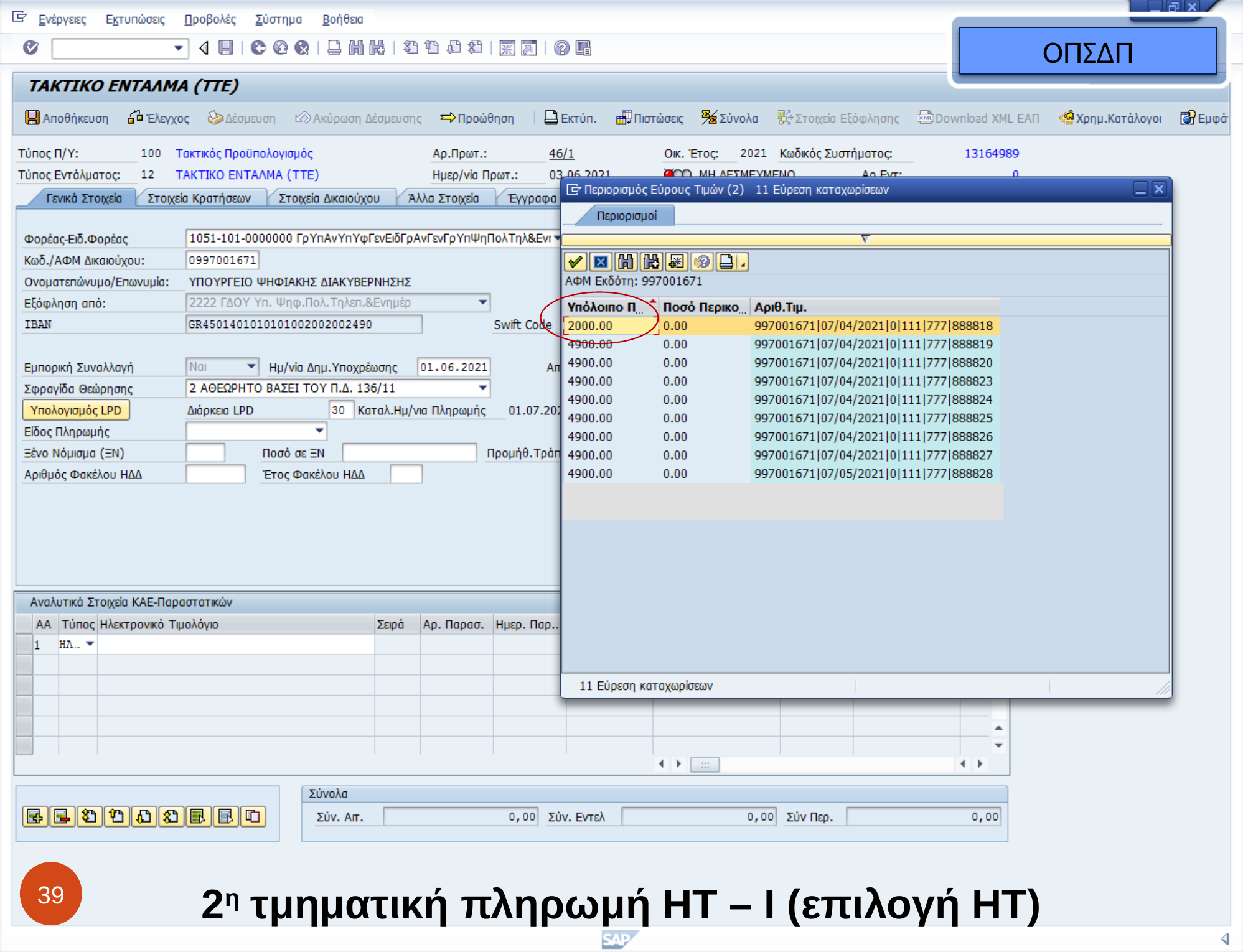

ΟΠΣΔΠ

39
2η τμηματική πληρωμή ΗΤ – I (επιλογή ΗΤ)